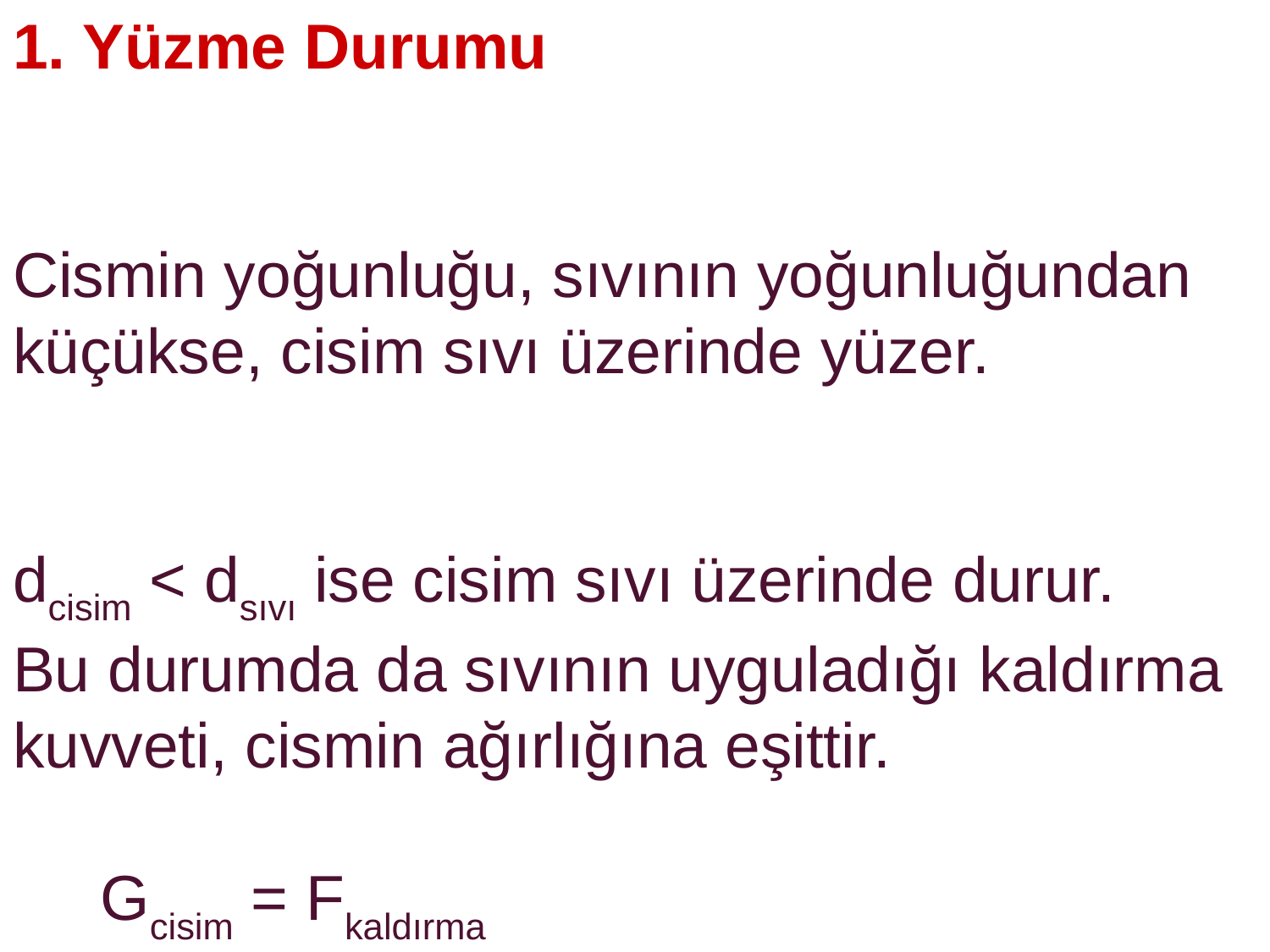

1. Yüzme Durumu

Cismin yoğunluğu, sıvının yoğunluğundan küçükse, cisim sıvı üzerinde yüzer.

dcisim < dsıvı ise cisim sıvı üzerinde durur.
Bu durumda da sıvının uyguladığı kaldırma kuvveti, cismin ağırlığına eşittir.

     Gcisim = Fkaldırma